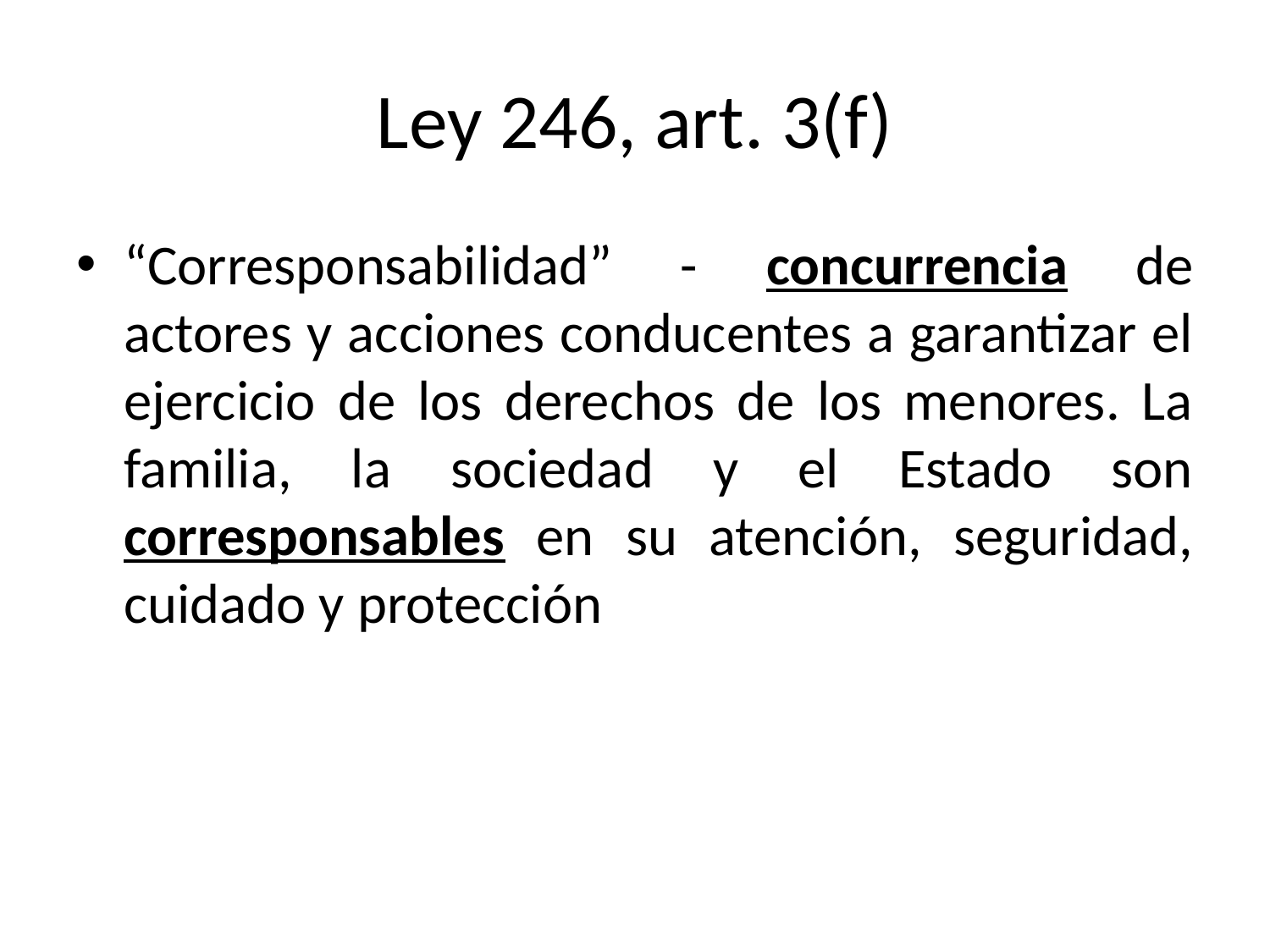

# Ley 246, art. 3(f)
“Corresponsabilidad” - concurrencia de actores y acciones conducentes a garantizar el ejercicio de los derechos de los menores. La familia, la sociedad y el Estado son corresponsables en su atención, seguridad, cuidado y protección